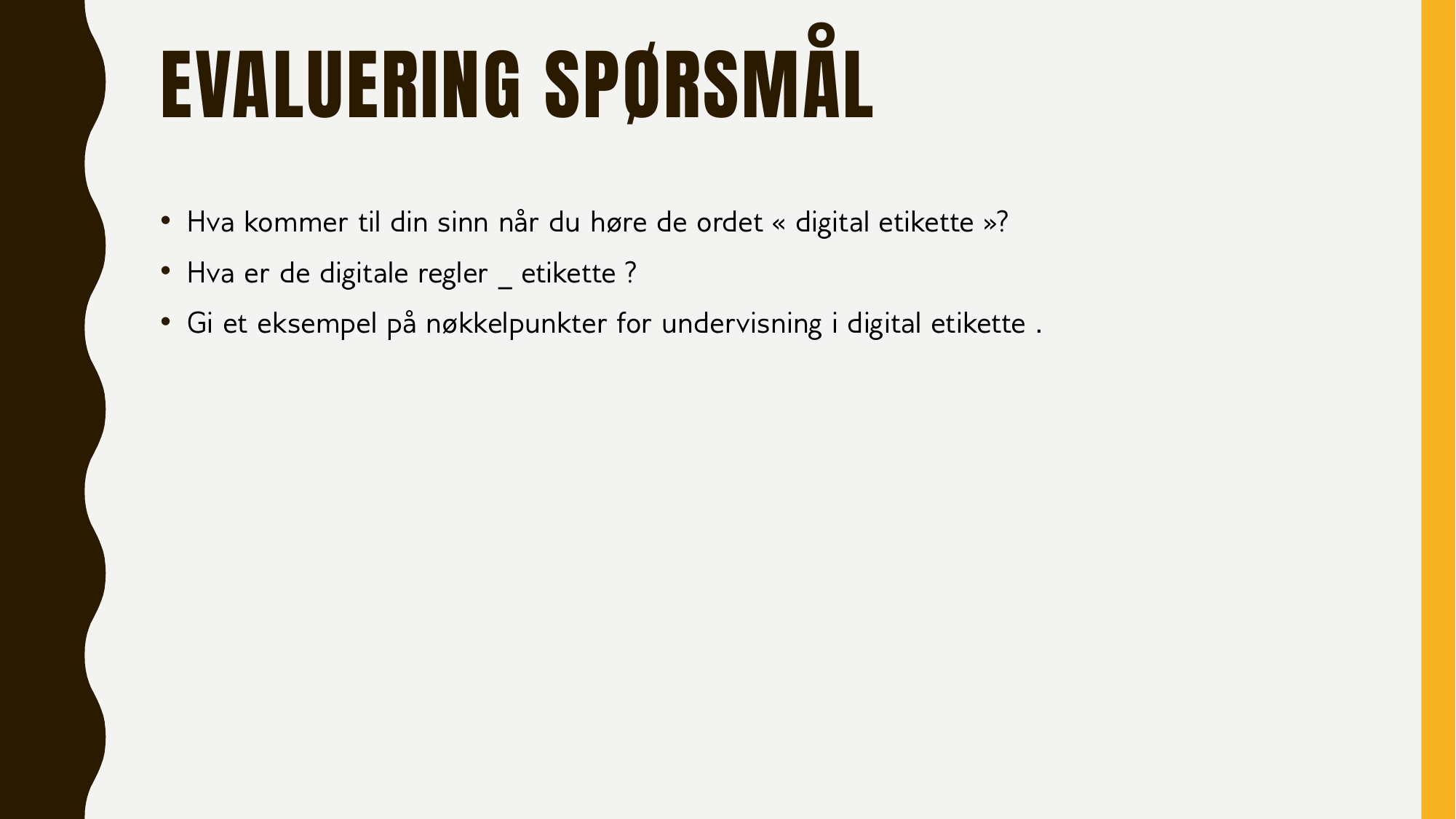

# Evaluering spørsmål
Hva kommer til din sinn når du høre de ordet « digital etikette »?
Hva er de digitale regler _ etikette ?
Gi et eksempel på nøkkelpunkter for undervisning i digital etikette .